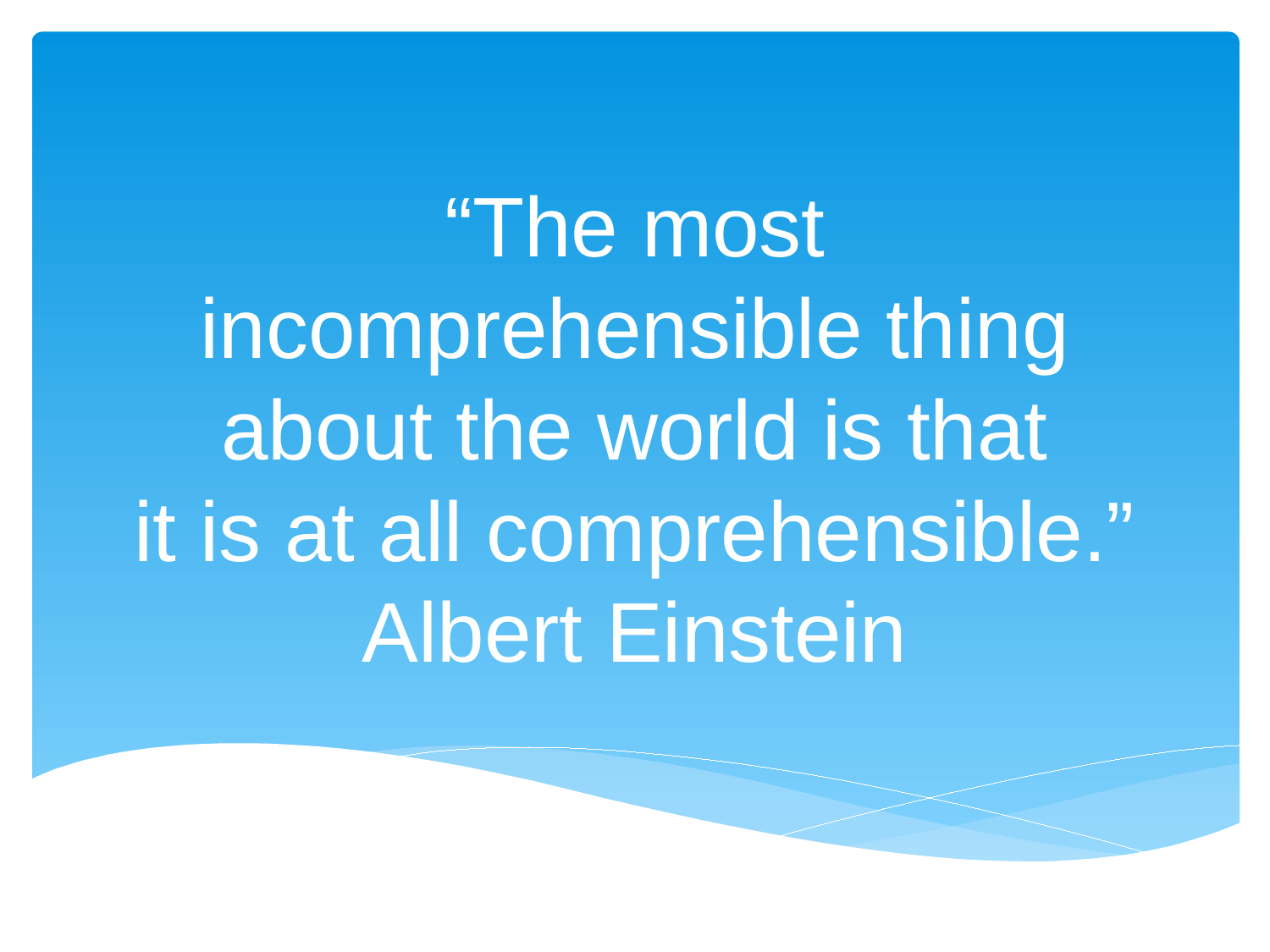

# “The most incomprehensible thing about the world is that it is at all comprehensible.” Albert Einstein